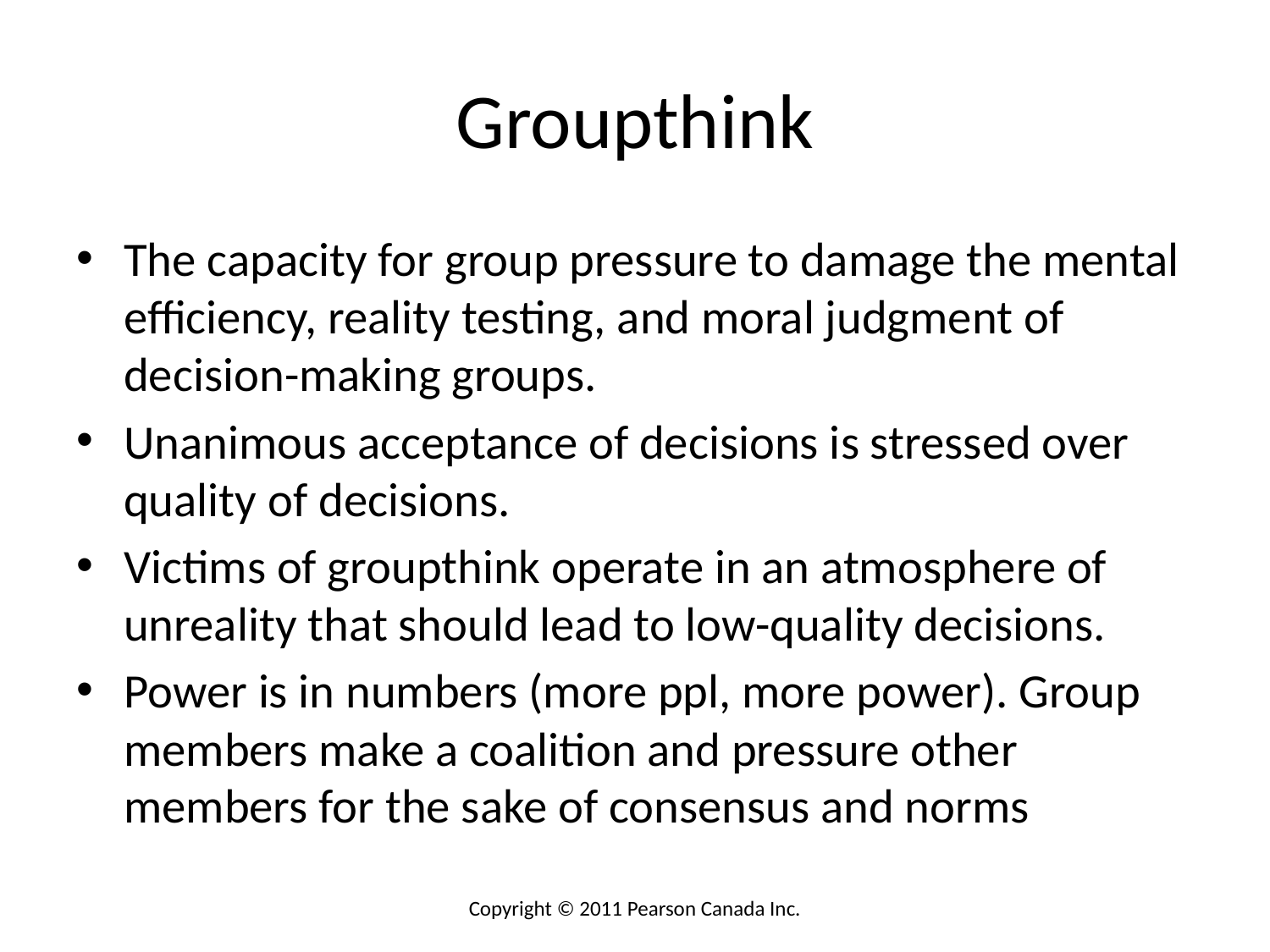

# Groupthink
The capacity for group pressure to damage the mental efficiency, reality testing, and moral judgment of decision-making groups.
Unanimous acceptance of decisions is stressed over quality of decisions.
Victims of groupthink operate in an atmosphere of unreality that should lead to low-quality decisions.
Power is in numbers (more ppl, more power). Group members make a coalition and pressure other members for the sake of consensus and norms
Copyright © 2011 Pearson Canada Inc.